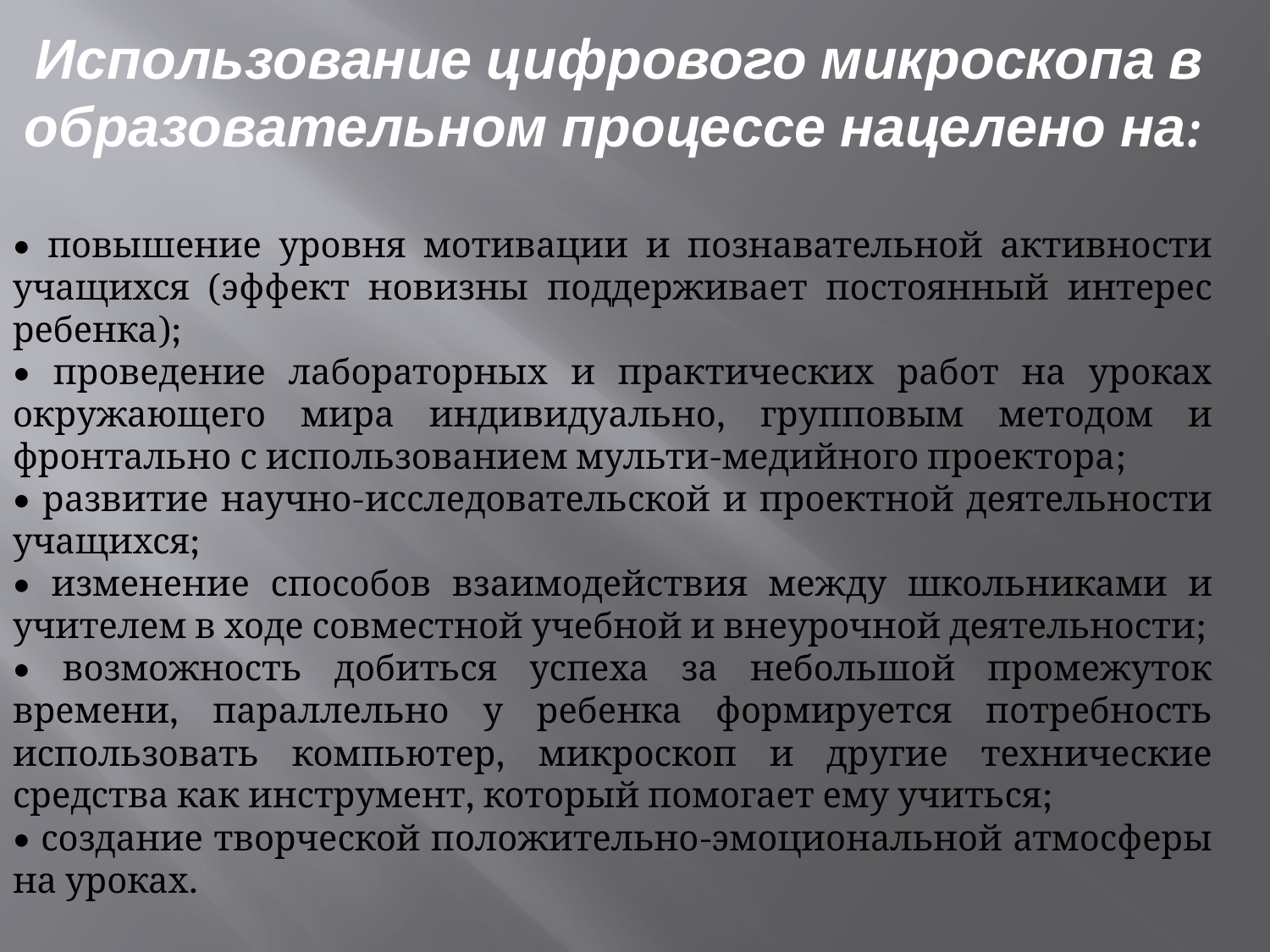

Использование цифрового микроскопа в образовательном процессе нацелено на:

• повышение уровня мотивации и познавательной активности учащихся (эффект новизны поддерживает постоянный интерес ребенка);
• проведение лабораторных и практических работ на уроках окружающего мира индивидуально, групповым методом и фронтально с использованием мульти-медийного проектора;
• развитие научно-исследовательской и проектной деятельности учащихся;
• изменение способов взаимодействия между школьниками и учителем в ходе совместной учебной и внеурочной деятельности;
• возможность добиться успеха за небольшой промежуток времени, параллельно у ребенка формируется потребность использовать компьютер, микроскоп и другие технические средства как инструмент, который помогает ему учиться;
• создание творческой положительно-эмоциональной атмосферы на уроках.